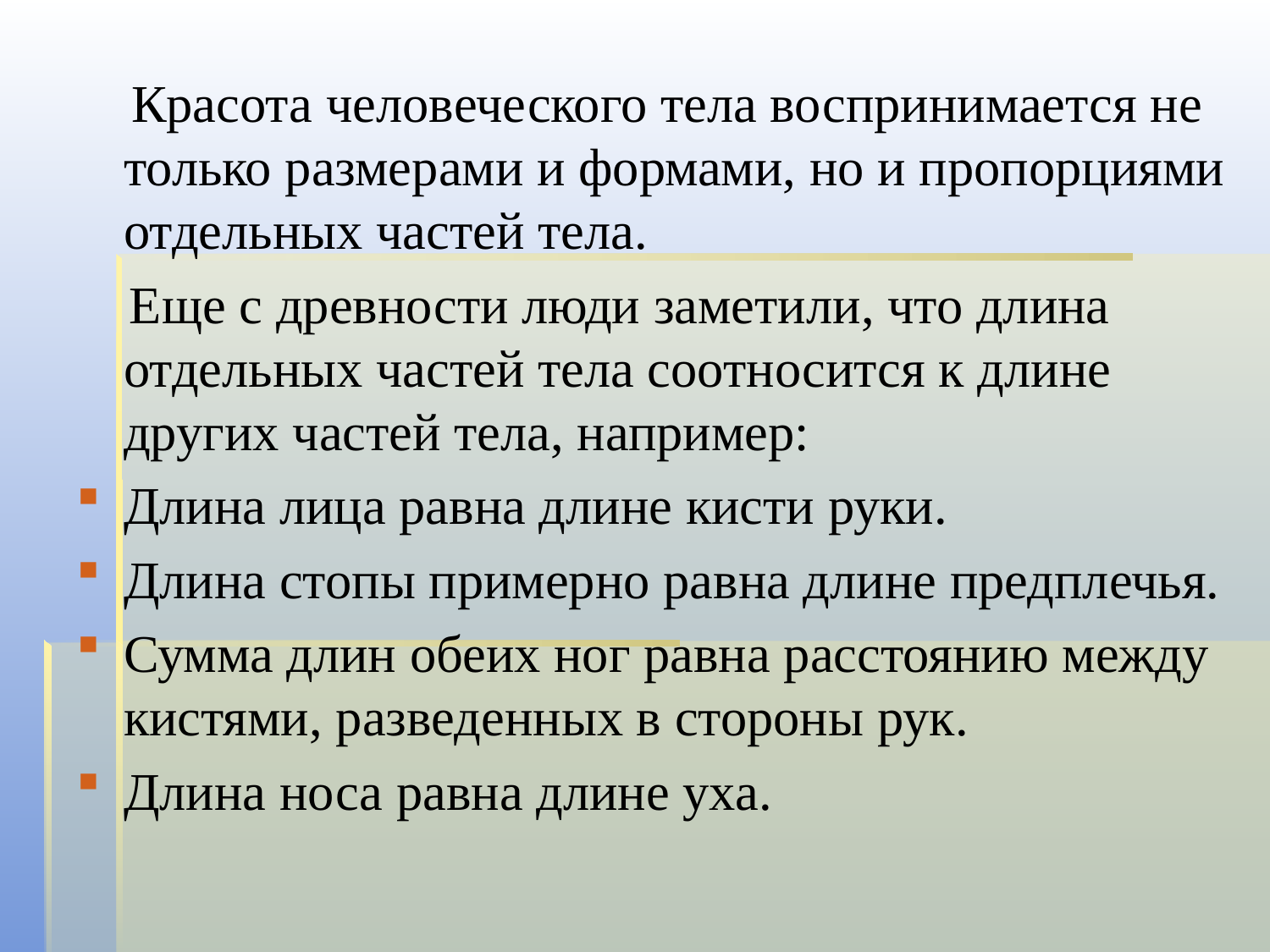

Красота человеческого тела воспринимается не только размерами и формами, но и пропорциями отдельных частей тела.
    Еще с древности люди заметили, что длина отдельных частей тела соотносится к длине других частей тела, например:
Длина лица равна длине кисти руки.
Длина стопы примерно равна длине предплечья.
Сумма длин обеих ног равна расстоянию между кистями, разведенных в стороны рук.
Длина носа равна длине уха.